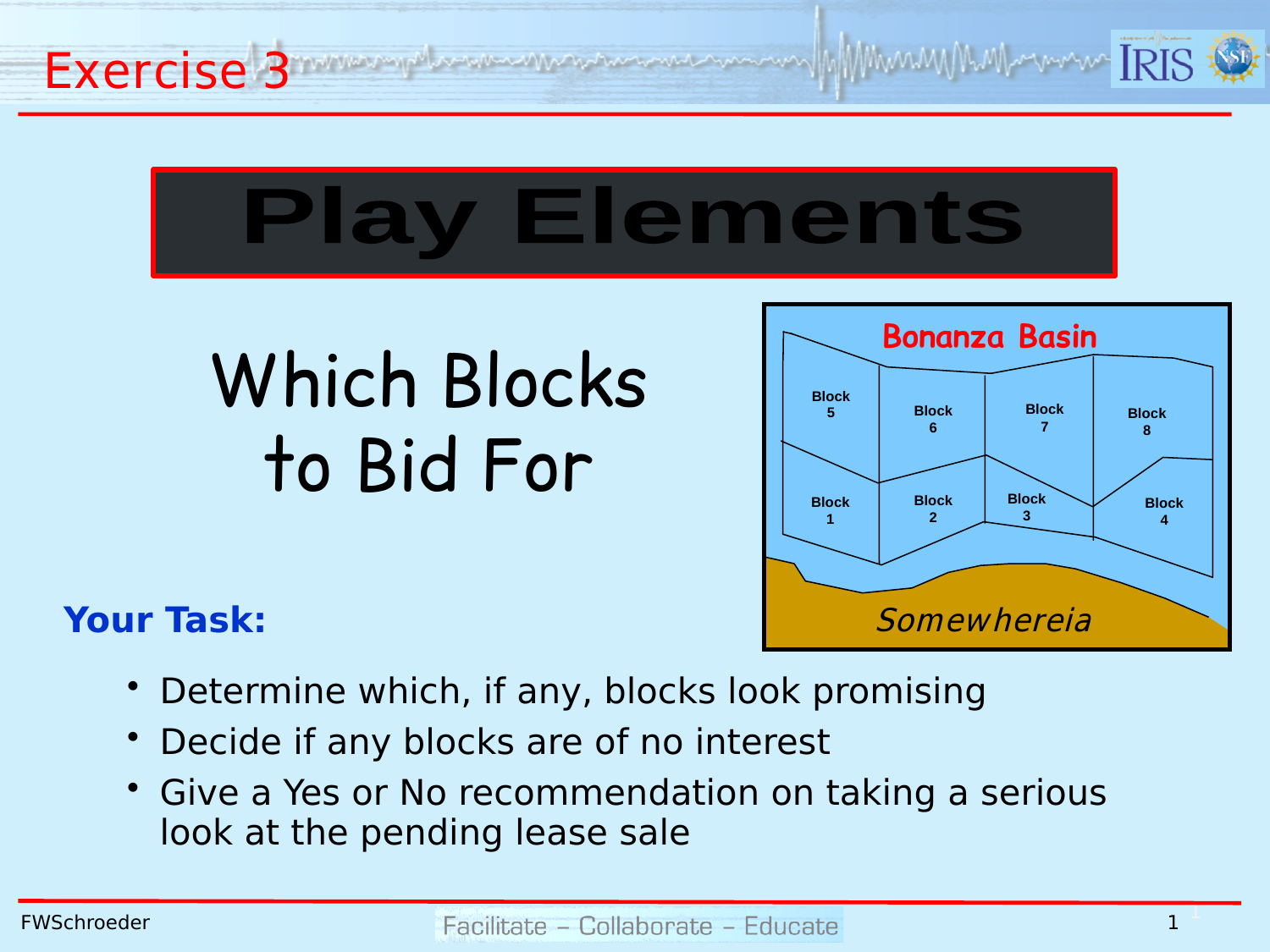

# Exercise 3

Play Elements

Bonanza Basin

Block
5
Block
7
Block
6
Block
8

Block
3
Block
2
Block
1
Block
4

Somewhereia
Which Blocks to Bid For
Your Task:

Determine which, if any, blocks look promising
Decide if any blocks are of no interest
Give a Yes or No recommendation on taking a serious look at the pending lease sale